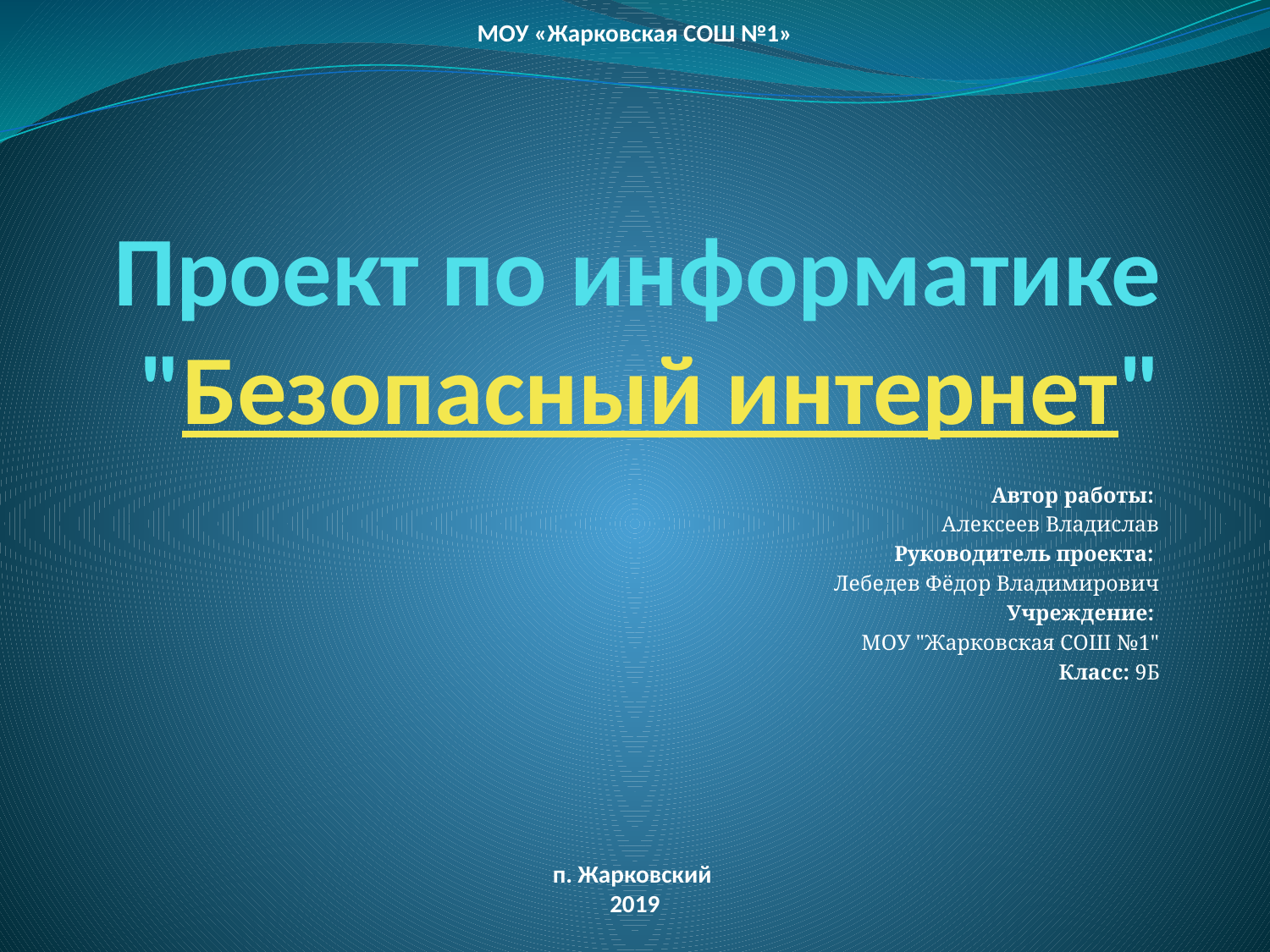

МОУ «Жарковская СОШ №1»
# Проект по информатике "Безопасный интернет"

Автор работы:
Алексеев Владислав
Руководитель проекта:
Лебедев Фёдор Владимирович
Учреждение:
 МОУ "Жарковская СОШ №1"
Класс: 9Б

п. Жарковский
2019